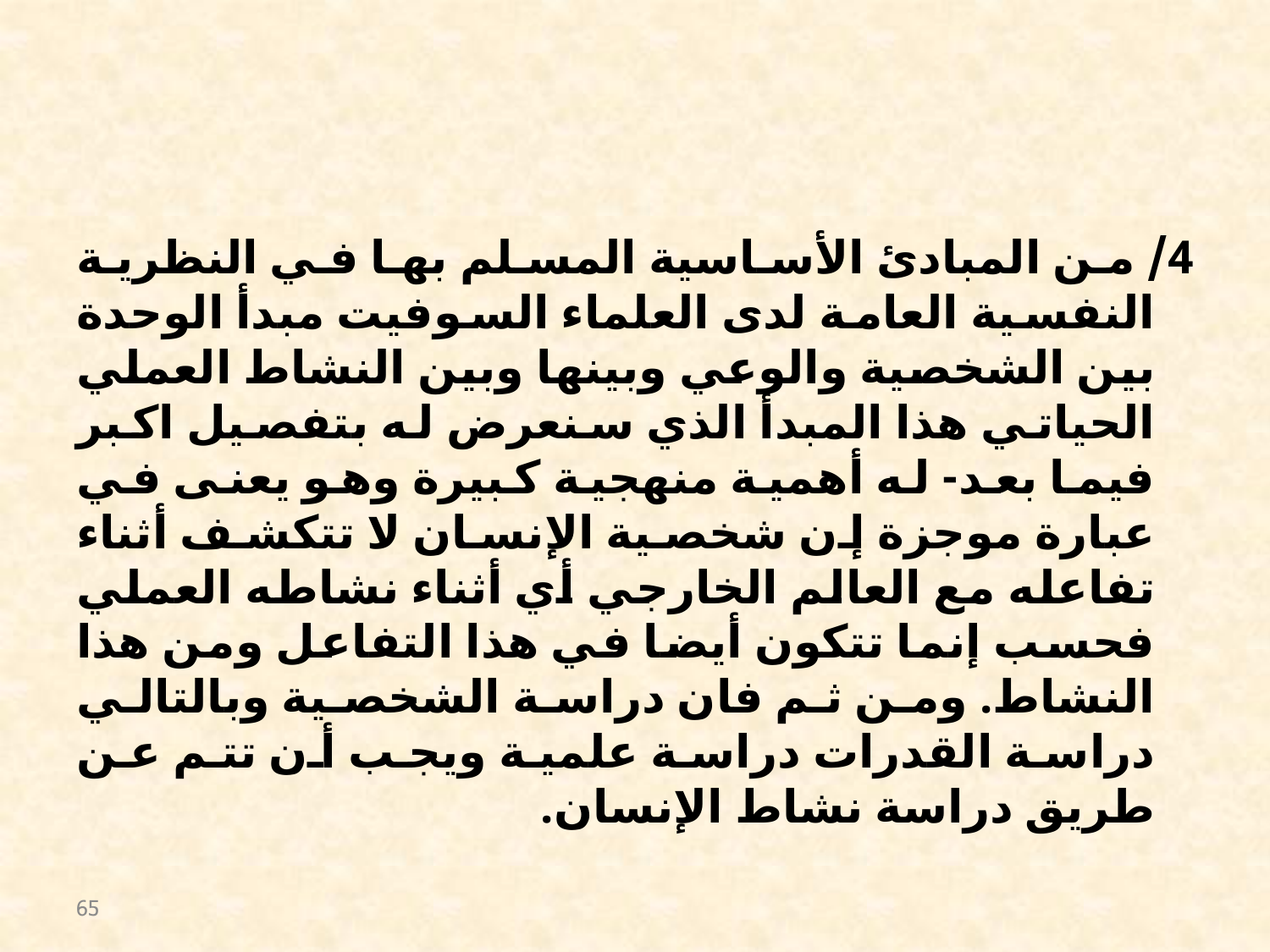

#
4/ من المبادئ الأساسية المسلم بها في النظرية النفسية العامة لدى العلماء السوفيت مبدأ الوحدة بين الشخصية والوعي وبينها وبين النشاط العملي الحياتي هذا المبدأ الذي سنعرض له بتفصيل اكبر فيما بعد- له أهمية منهجية كبيرة وهو يعنى في عبارة موجزة إن شخصية الإنسان لا تتكشف أثناء تفاعله مع العالم الخارجي أي أثناء نشاطه العملي فحسب إنما تتكون أيضا في هذا التفاعل ومن هذا النشاط. ومن ثم فان دراسة الشخصية وبالتالي دراسة القدرات دراسة علمية ويجب أن تتم عن طريق دراسة نشاط الإنسان.

65